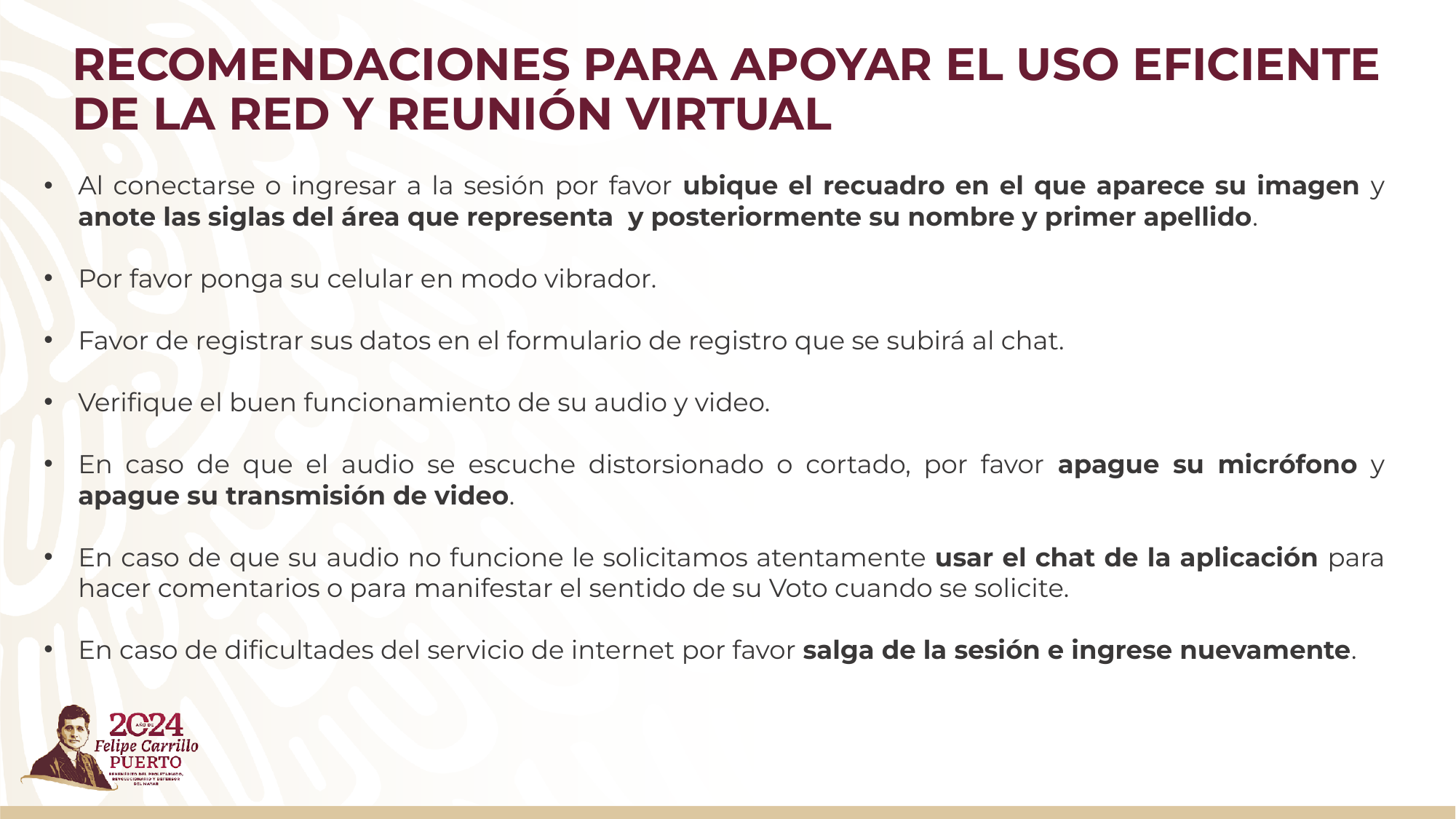

# RECOMENDACIONES PARA APOYAR EL USO EFICIENTE DE LA RED Y REUNIÓN VIRTUAL
Al conectarse o ingresar a la sesión por favor ubique el recuadro en el que aparece su imagen y anote las siglas del área que representa  y posteriormente su nombre y primer apellido.

Por favor ponga su celular en modo vibrador.

Favor de registrar sus datos en el formulario de registro que se subirá al chat.

Verifique el buen funcionamiento de su audio y video.

En caso de que el audio se escuche distorsionado o cortado, por favor apague su micrófono y apague su transmisión de video.

En caso de que su audio no funcione le solicitamos atentamente usar el chat de la aplicación para hacer comentarios o para manifestar el sentido de su Voto cuando se solicite.

En caso de dificultades del servicio de internet por favor salga de la sesión e ingrese nuevamente.